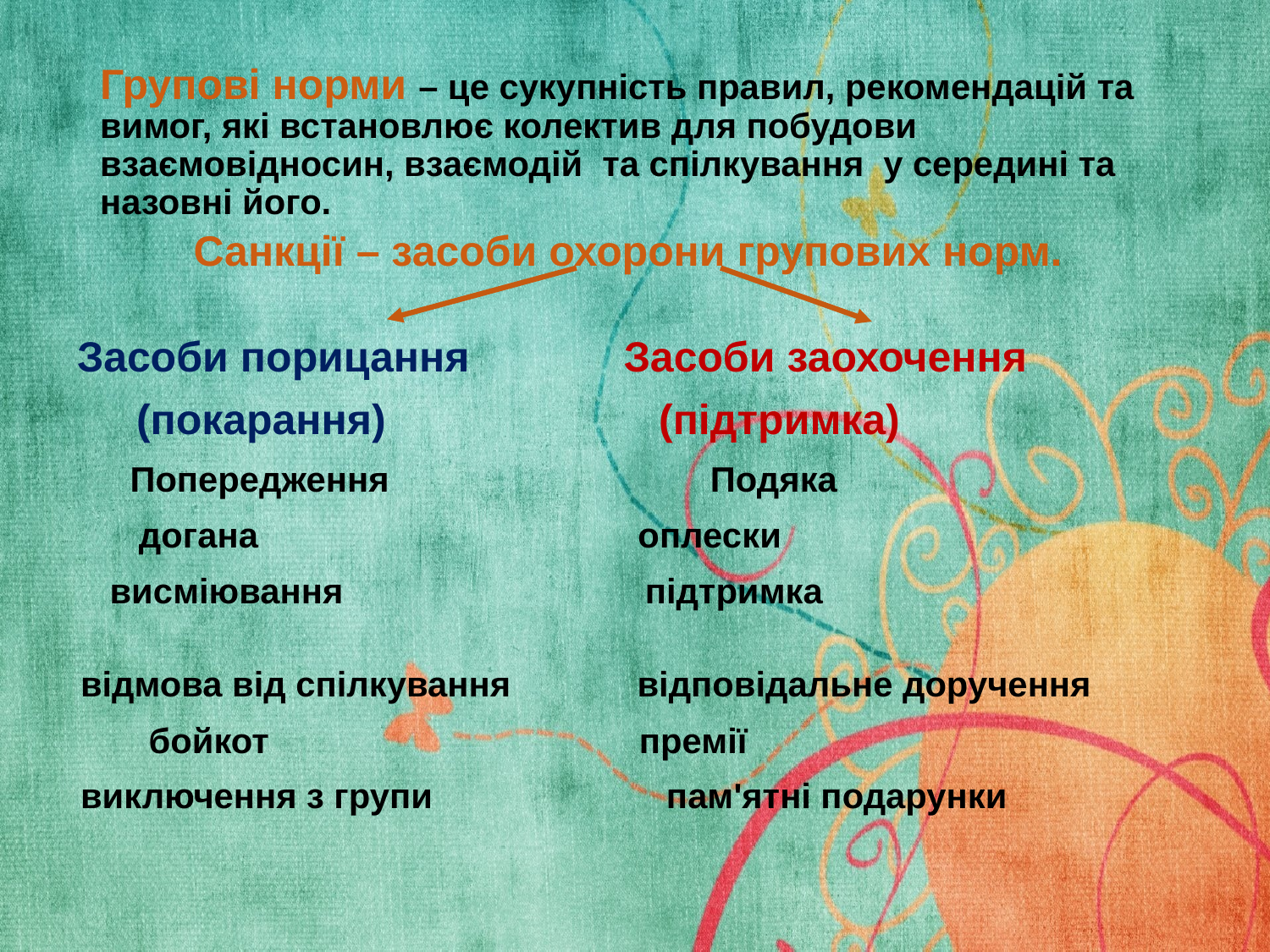

# Групові норми – це сукупність правил, рекомендацій та вимог, які встановлює колектив для побудови взаємовідносин, взаємодій  та спілкування  у середині та назовні його.
Санкції – засоби охорони групових норм.
   Засоби порицання             Засоби заохочення
        (покарання)                       (підтримка)
           Попередження                                 Подяка
          догана                                       оплески
       висміювання                               підтримка
    відмова від спілкування             відповідальне доручення
           бойкот                                      премії
    виключення з групи                        пам'ятні подарунки